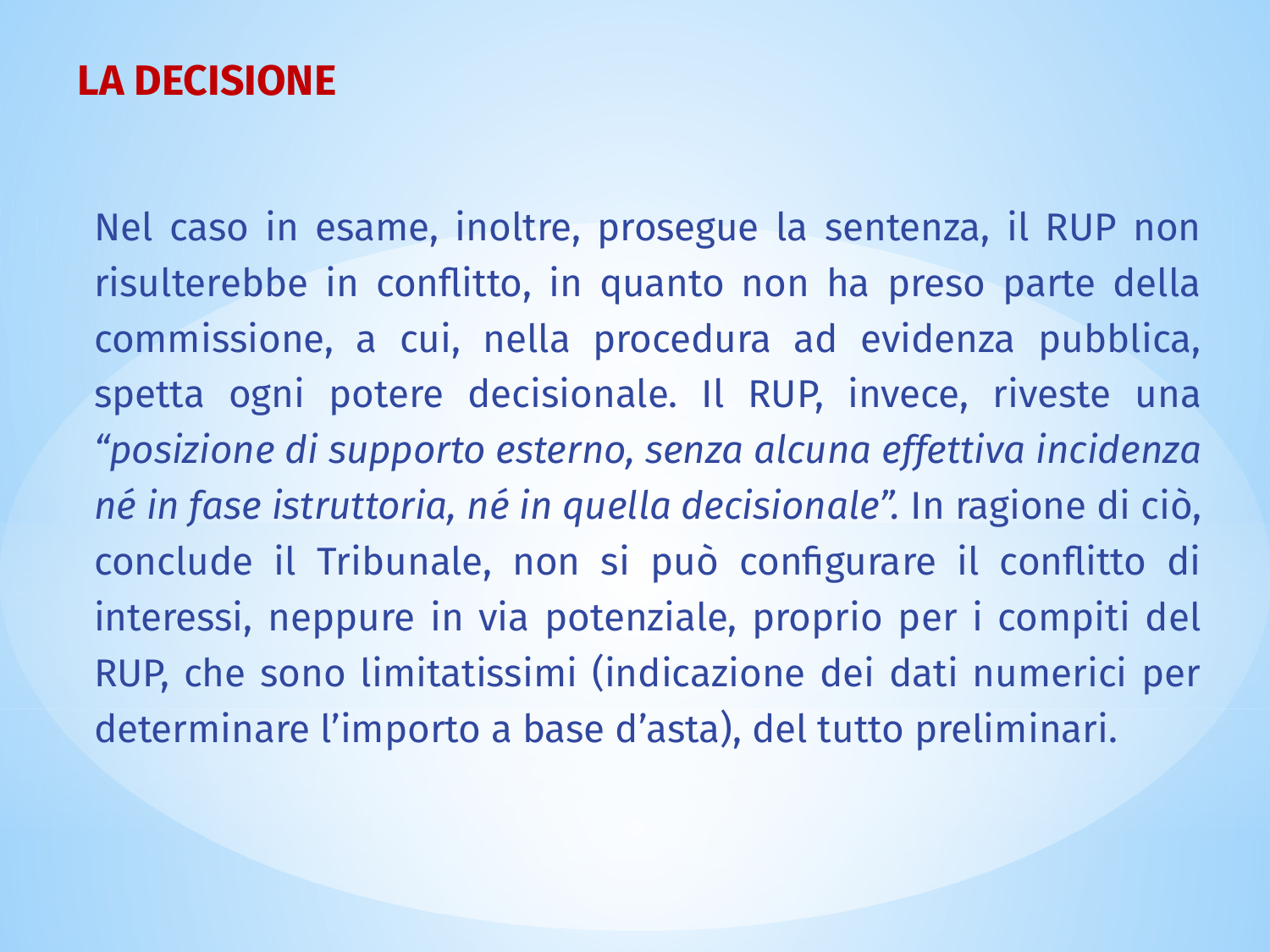

# LA DECISIONE
Nel caso in esame, inoltre, prosegue la sentenza, il RUP non risulterebbe in conflitto, in quanto non ha preso parte della commissione, a cui, nella procedura ad evidenza pubblica, spetta ogni potere decisionale. Il RUP, invece, riveste una “posizione di supporto esterno, senza alcuna effettiva incidenza né in fase istruttoria, né in quella decisionale”. In ragione di ciò, conclude il Tribunale, non si può configurare il conflitto di interessi, neppure in via potenziale, proprio per i compiti del RUP, che sono limitatissimi (indicazione dei dati numerici per determinare l’importo a base d’asta), del tutto preliminari.